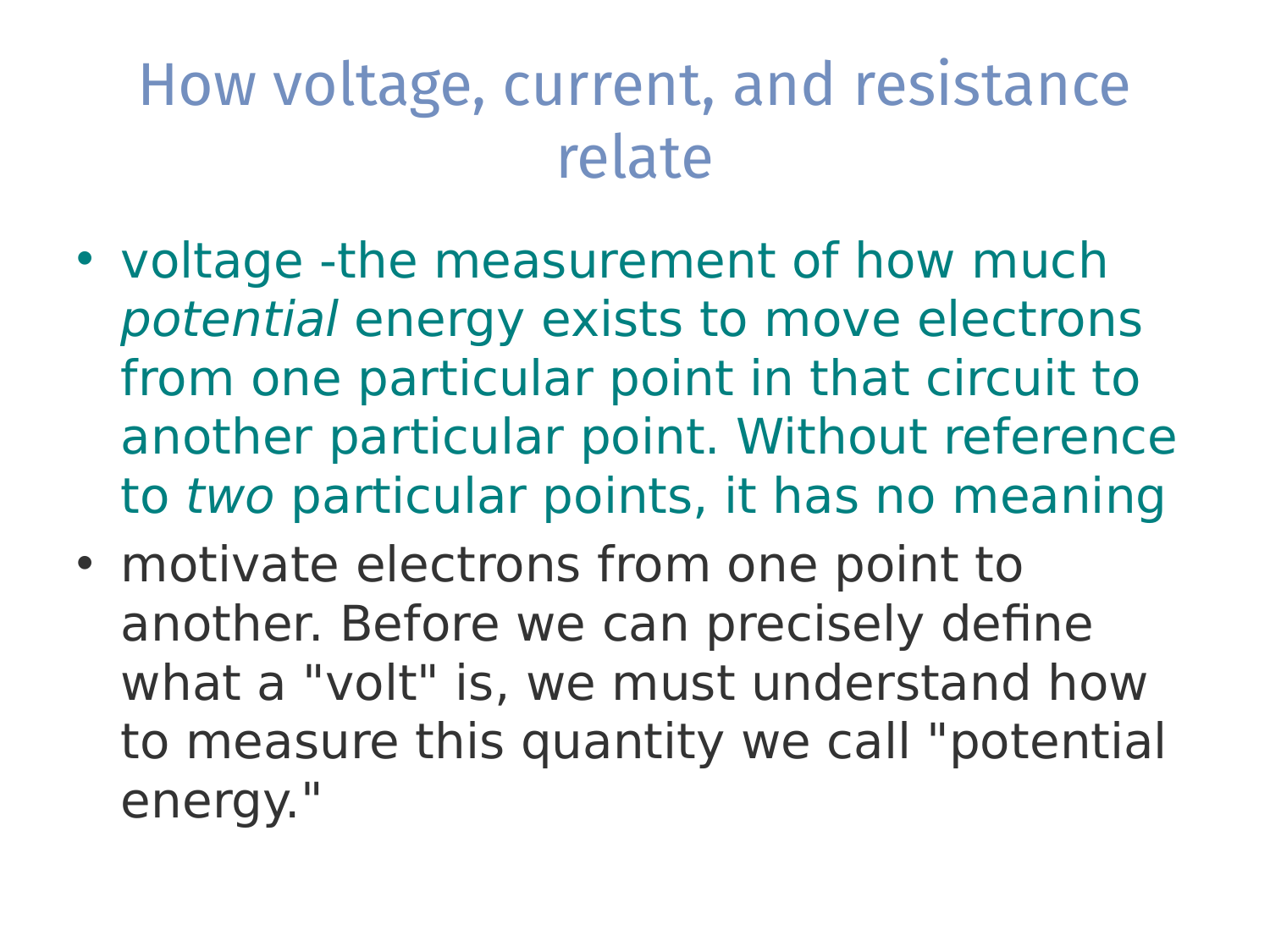

# How voltage, current, and resistance relate
voltage -the measurement of how much potential energy exists to move electrons from one particular point in that circuit to another particular point. Without reference to two particular points, it has no meaning
motivate electrons from one point to another. Before we can precisely define what a "volt" is, we must understand how to measure this quantity we call "potential energy."